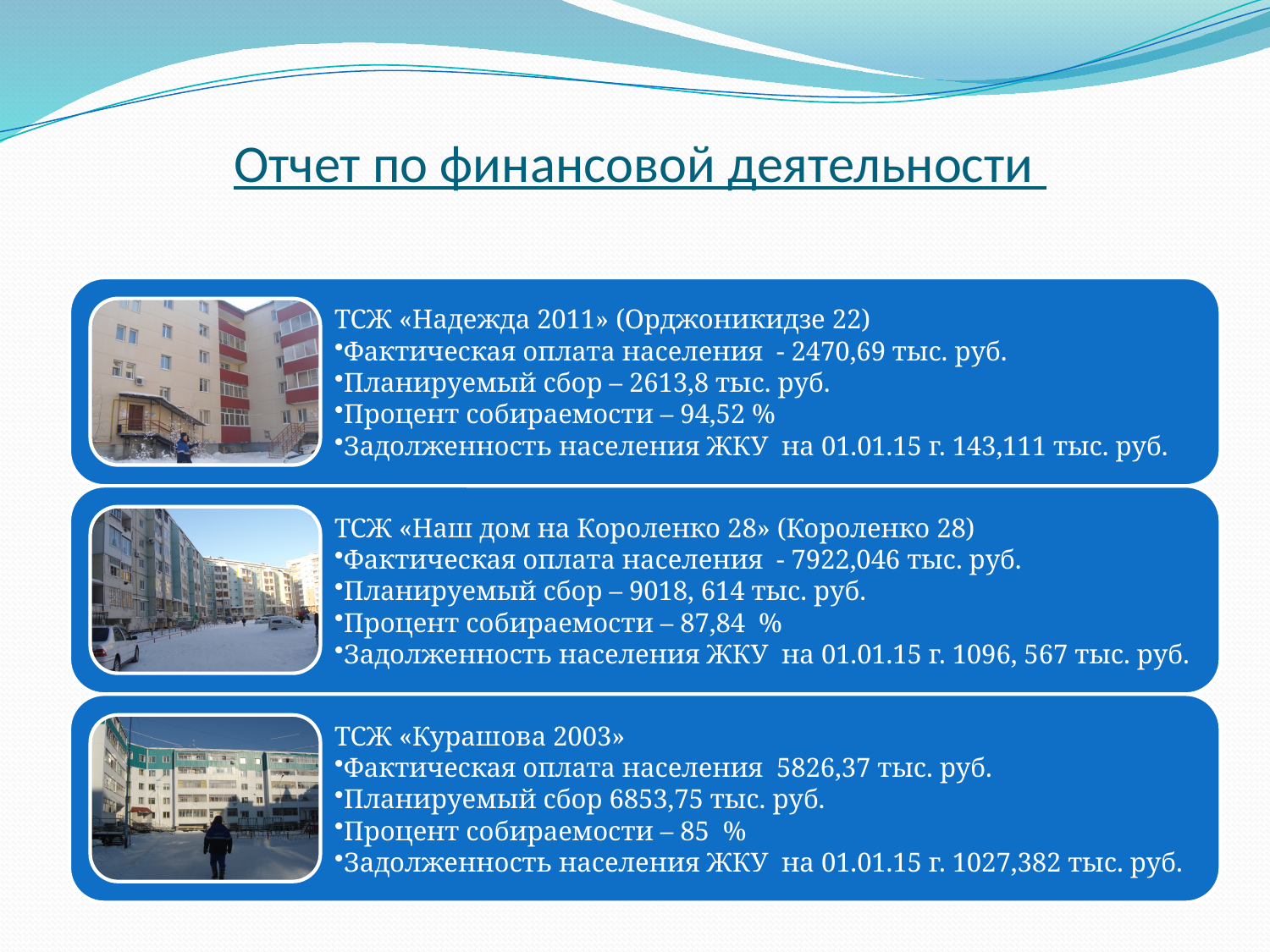

# Отчет по финансовой деятельности
ТСЖ «Надежда 2011» (Орджоникидзе 22)
Фактическая оплата населения  - 2470,69 тыс. руб.
ТСЖ «Наш дом на Короленко 28» (Короленко 28)
Фактическая оплата населения  - 7922,046 тыс. руб.
ТСЖ «Курашова 2003»
Фактическая оплата населения  5826,37 тыс. руб.
Планируемый сбор – 2613,8 тыс. руб.
Процент собираемости – 94,52 %
Задолженность населения ЖКУ  на 01.01.15 г. 143,111 тыс. руб.
Планируемый сбор – 9018, 614 тыс. руб.
Процент собираемости – 87,84  %
Задолженность населения ЖКУ  на 01.01.15 г. 1096, 567 тыс. руб.
Планируемый сбор 6853,75 тыс. руб.
Процент собираемости – 85  %
Задолженность населения ЖКУ  на 01.01.15 г. 1027,382 тыс. руб.